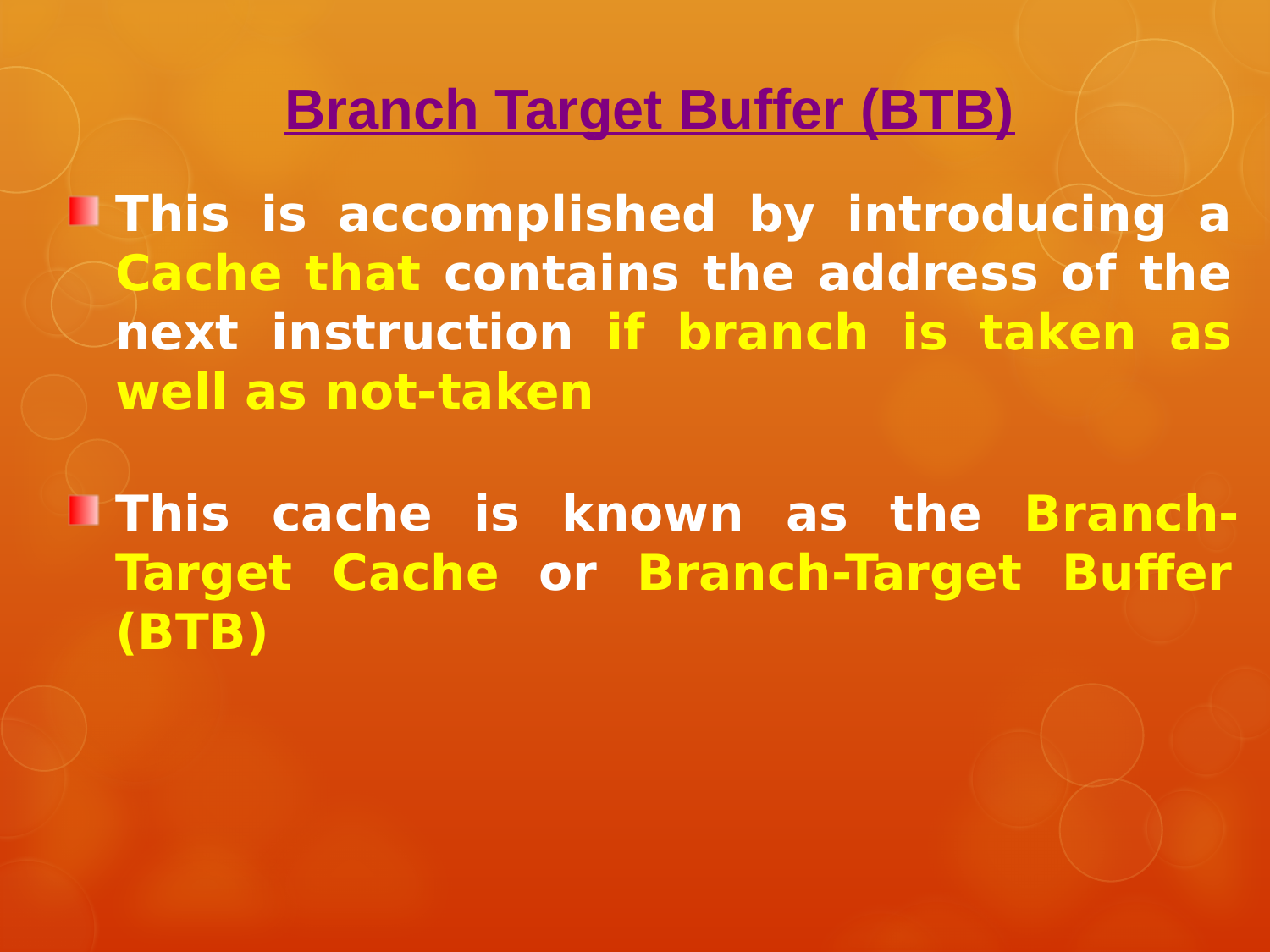

Branch Target Buffer (BTB)
This is accomplished by introducing a Cache that contains the address of the next instruction if branch is taken as well as not-taken
This cache is known as the Branch-Target Cache or Branch-Target Buffer (BTB)